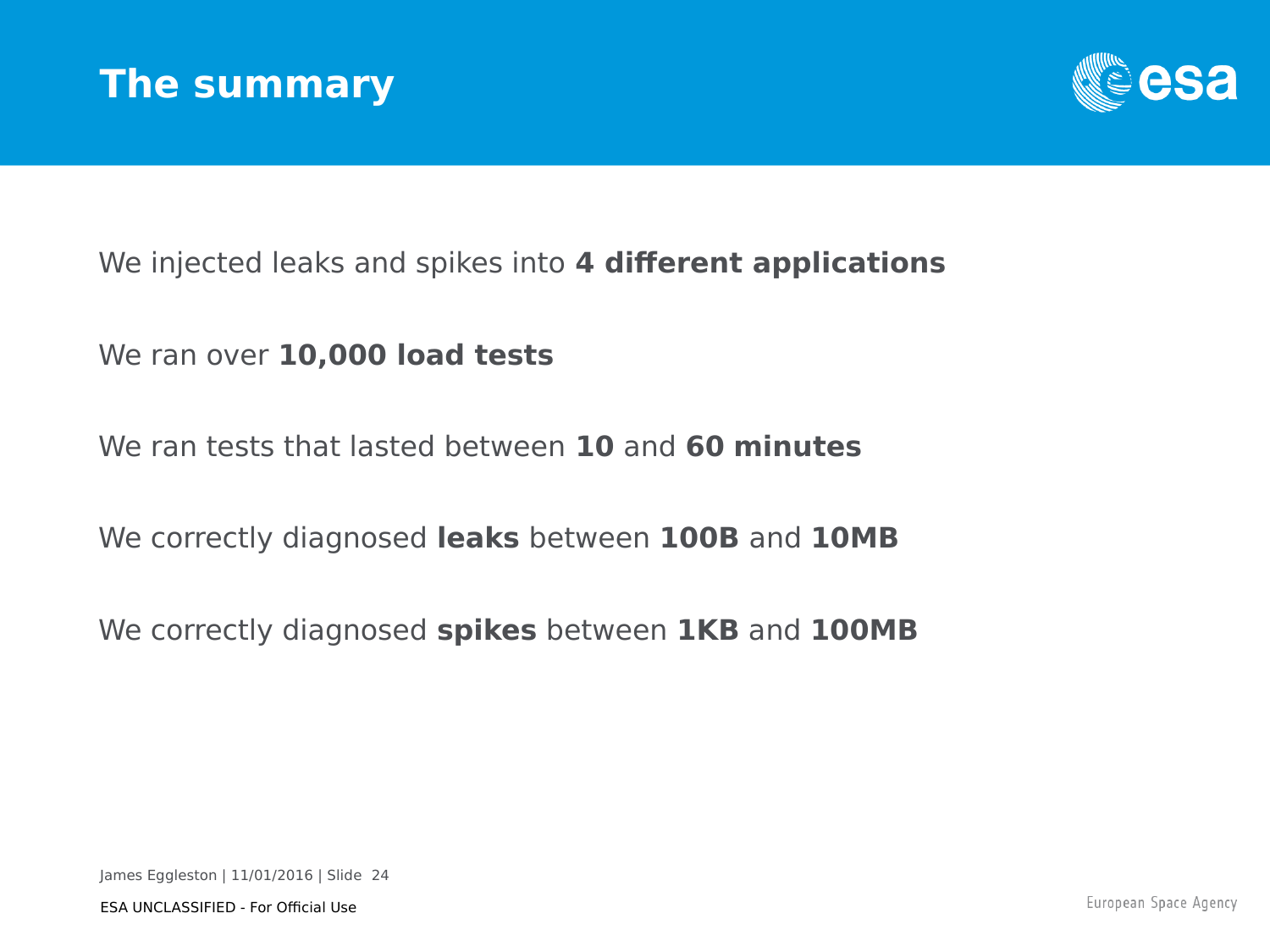

# The summary
We injected leaks and spikes into 4 different applications

We ran over 10,000 load tests

We ran tests that lasted between 10 and 60 minutes

We correctly diagnosed leaks between 100B and 10MB

We correctly diagnosed spikes between 1KB and 100MB